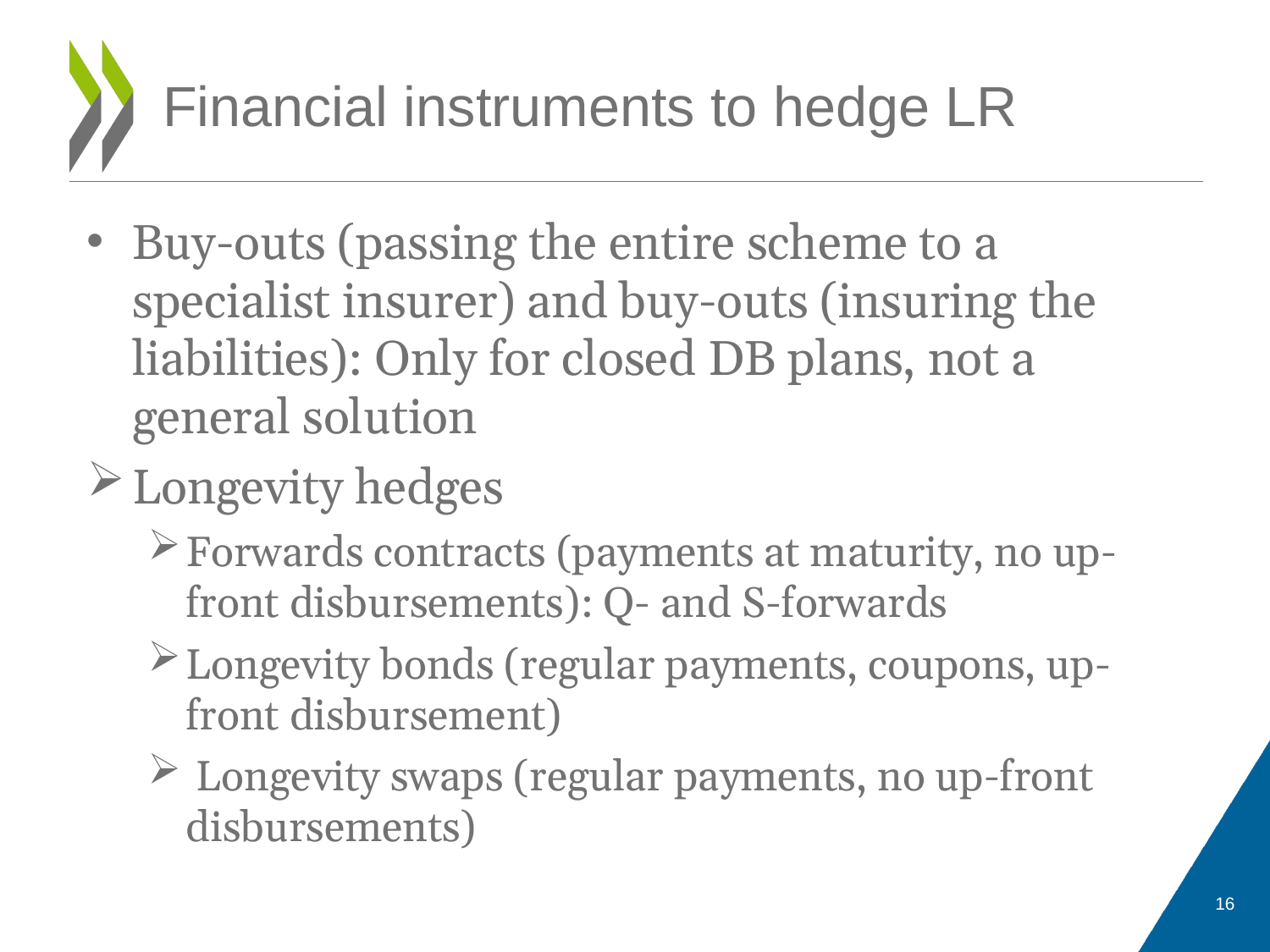

# Financial instruments to hedge LR
Buy-outs (passing the entire scheme to a specialist insurer) and buy-outs (insuring the liabilities): Only for closed DB plans, not a general solution
Longevity hedges
Forwards contracts (payments at maturity, no up-front disbursements): Q- and S-forwards
Longevity bonds (regular payments, coupons, up-front disbursement)
 Longevity swaps (regular payments, no up-front disbursements)
16